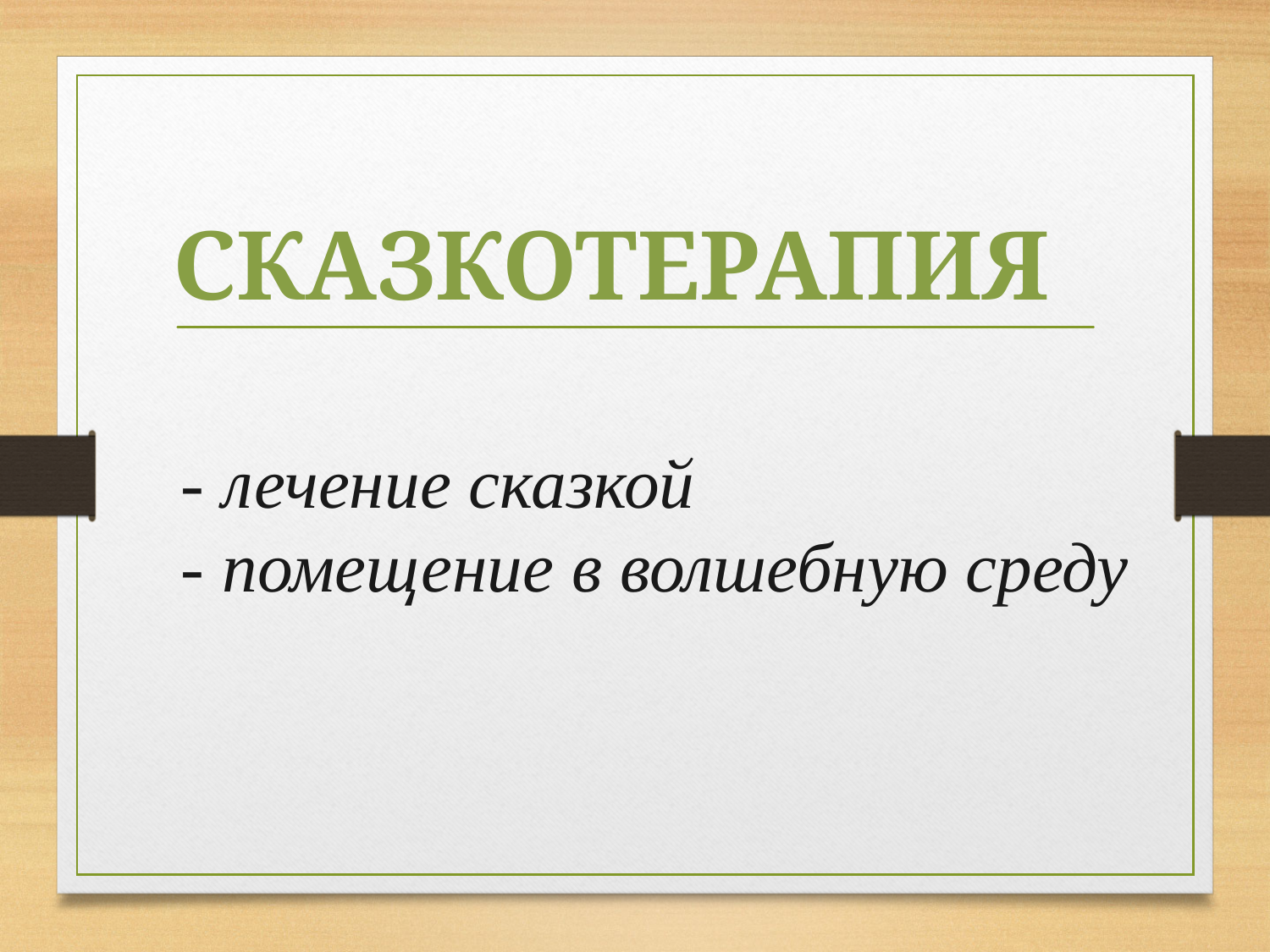

сказкотерапия
- лечение сказкой
- помещение в волшебную среду